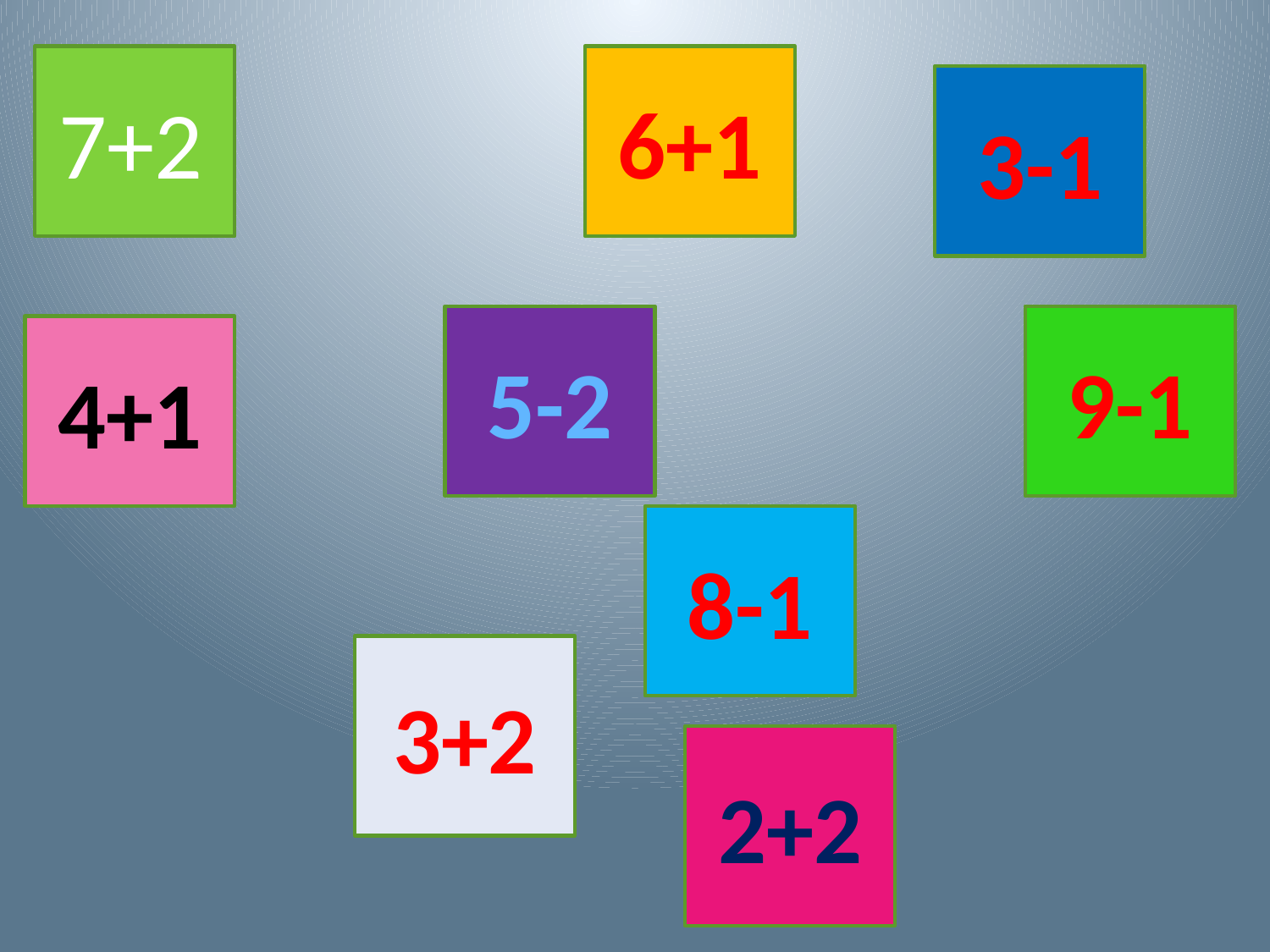

7+2
6+1
3-1
5-2
9-1
4+1
8-1
3+2
2+2